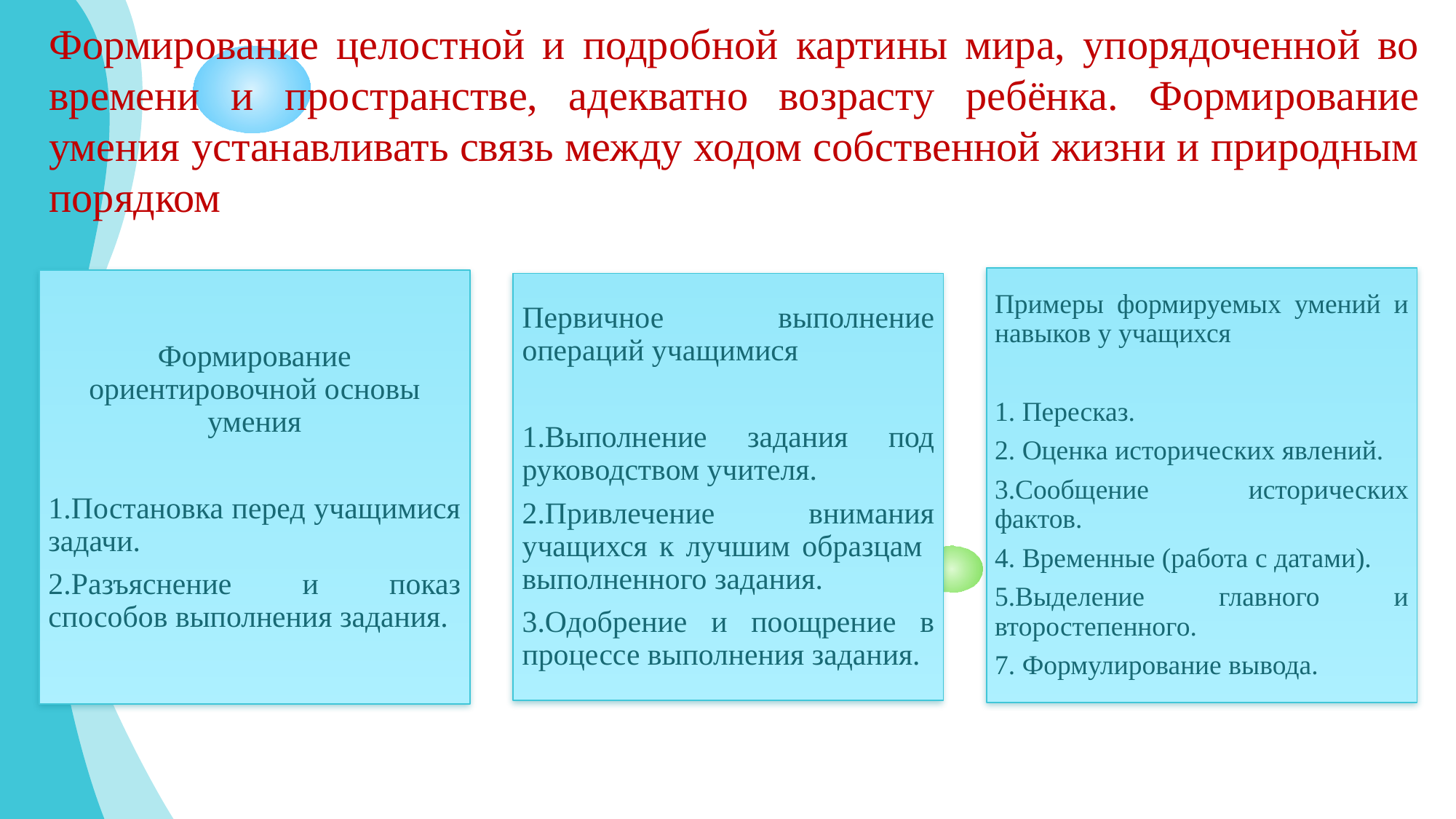

Формирование целостной и подробной картины мира, упорядоченной во времени и пространстве, адекватно возрасту ребёнка. Формирование умения устанавливать связь между ходом собственной жизни и природным порядком

Формирование ориентировочной основы умения

1.Постановка перед учащимися задачи.
2.Разъяснение и показ способов выполнения задания.
Первичное выполнение операций учащимися

1.Выполнение задания под руководством учителя.
2.Привлечение внимания учащихся к лучшим образцам  выполненного задания.
3.Одобрение и поощрение в процессе выполнения задания.
Примеры формируемых умений и навыков у учащихся

1. Пересказ.
2. Оценка исторических явлений.
3.Сообщение исторических фактов.
4. Временные (работа с датами).
5.Выделение главного и второстепенного.
7. Формулирование вывода.